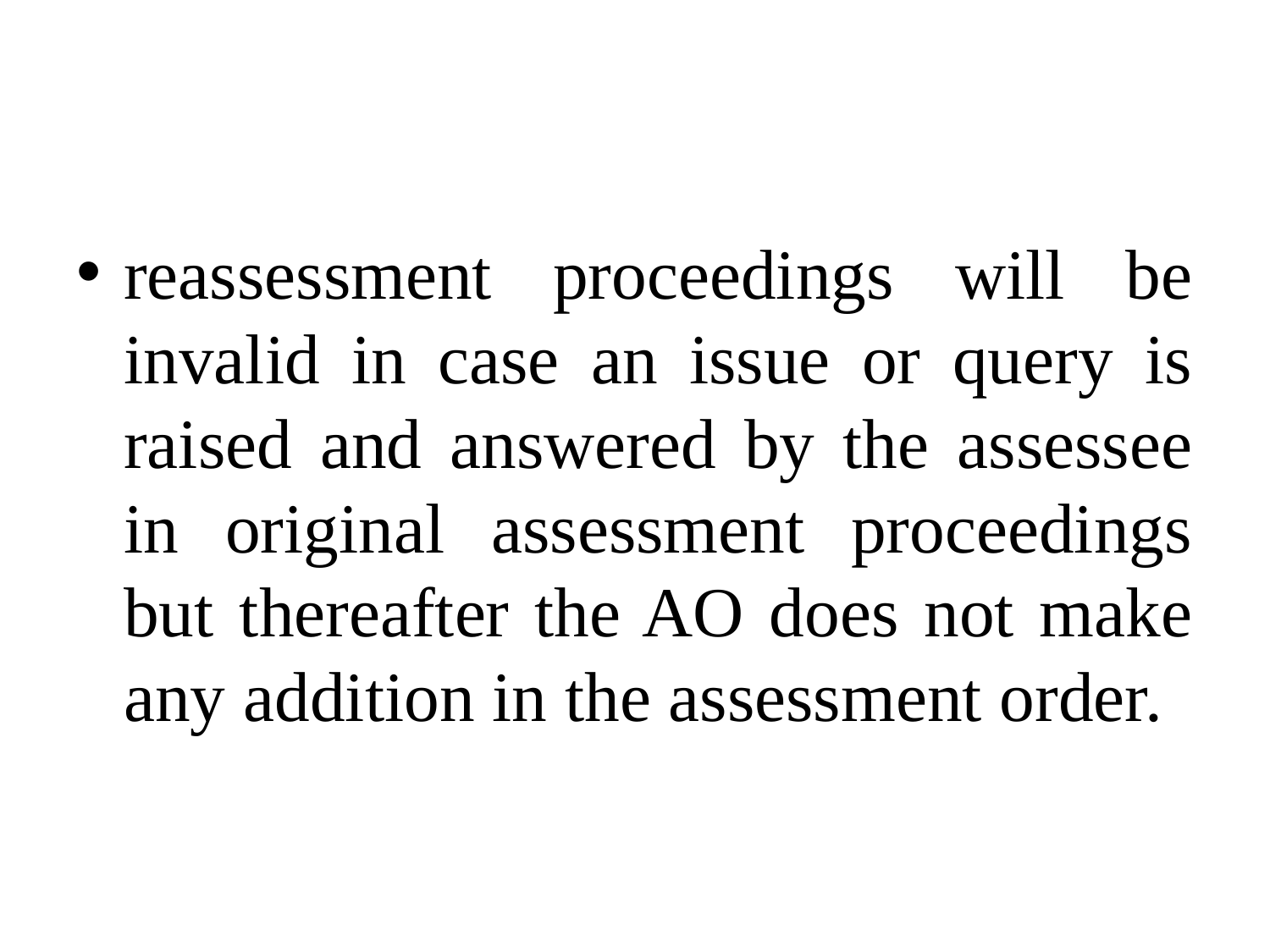

#
reassessment proceedings will be invalid in case an issue or query is raised and answered by the assessee in original assessment proceedings but thereafter the AO does not make any addition in the assessment order.